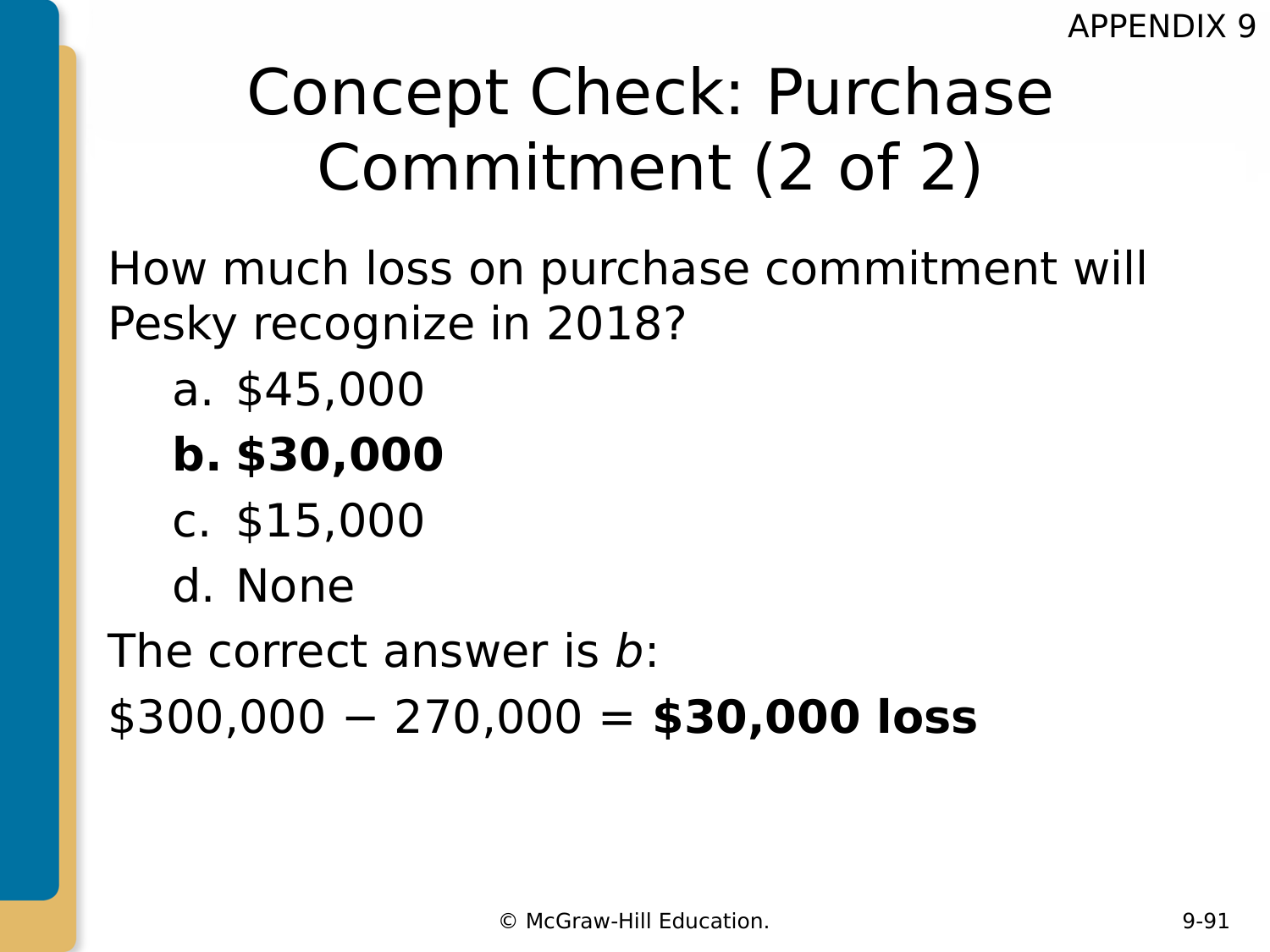

APPENDIX 9
# Concept Check: Purchase Commitment (2 of 2)
How much loss on purchase commitment will Pesky recognize in 2018?
$45,000
$30,000
$15,000
None
The correct answer is b:
$300,000 − 270,000 = $30,000 loss